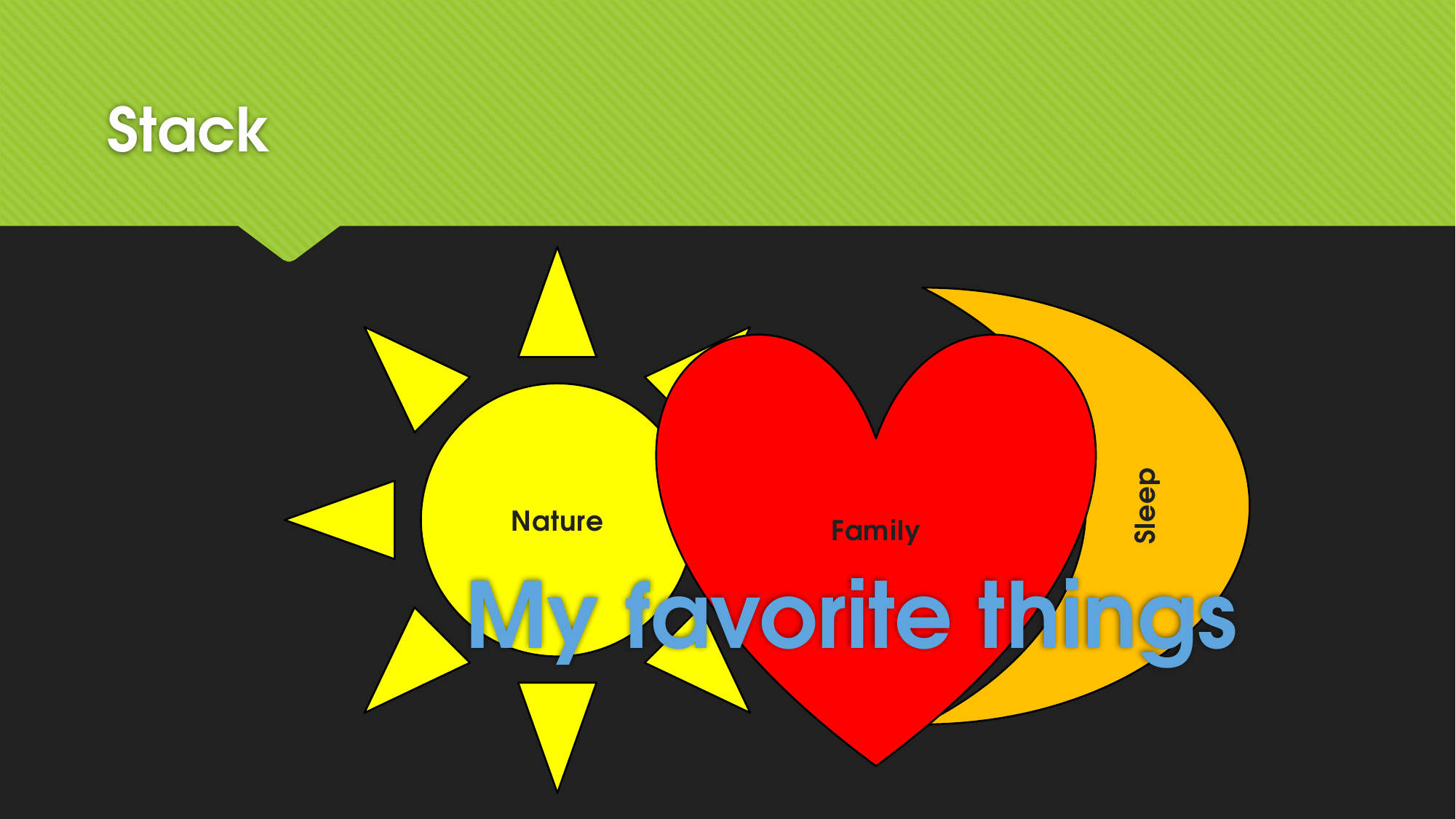

# Stack
Nature
Sleep
Family
My favorite things